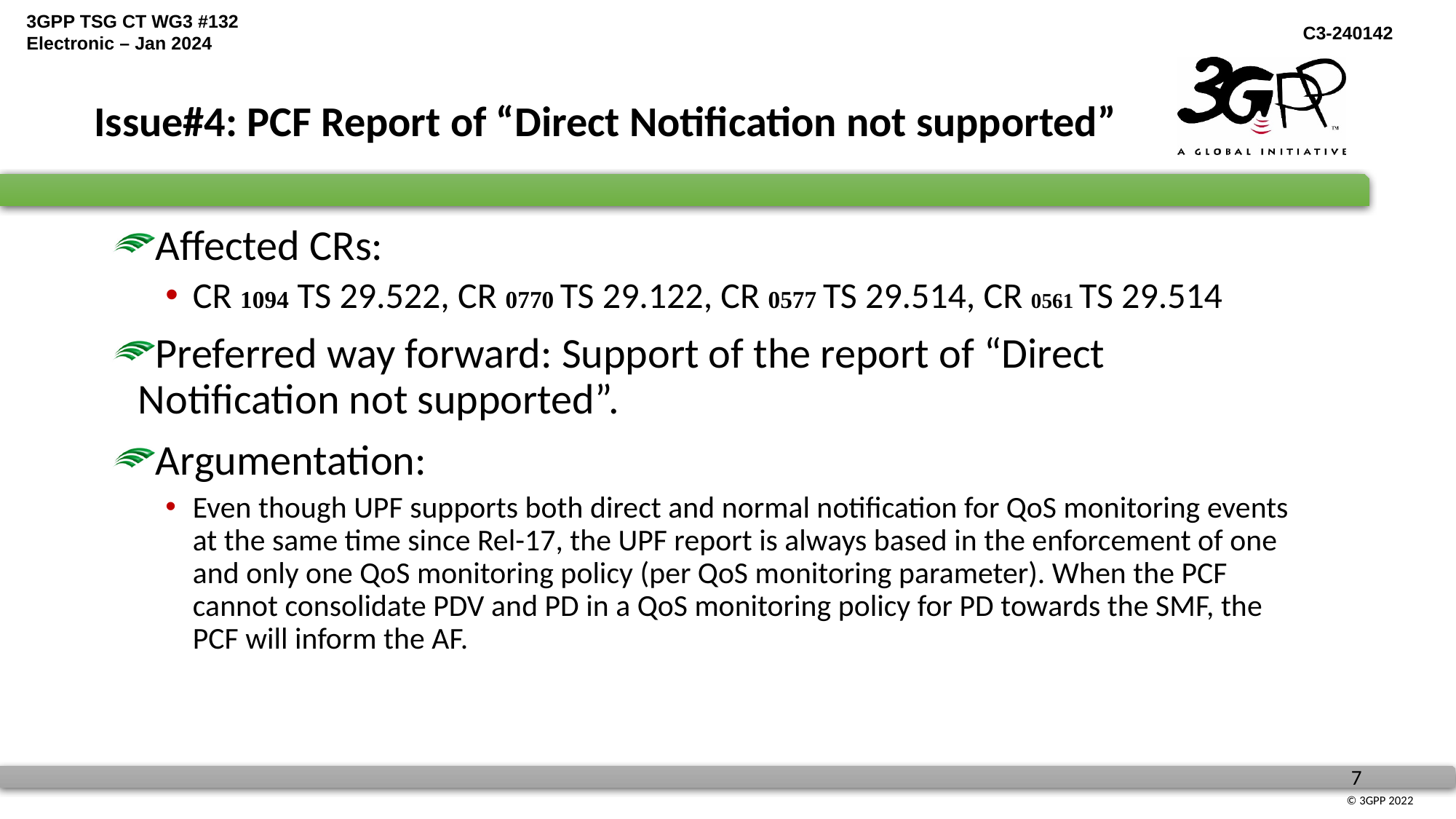

# Issue#4: PCF Report of “Direct Notification not supported”
Affected CRs:
CR 1094 TS 29.522, CR 0770 TS 29.122, CR 0577 TS 29.514, CR 0561 TS 29.514
Preferred way forward: Support of the report of “Direct Notification not supported”.
Argumentation:
Even though UPF supports both direct and normal notification for QoS monitoring events at the same time since Rel-17, the UPF report is always based in the enforcement of one and only one QoS monitoring policy (per QoS monitoring parameter). When the PCF cannot consolidate PDV and PD in a QoS monitoring policy for PD towards the SMF, the PCF will inform the AF.